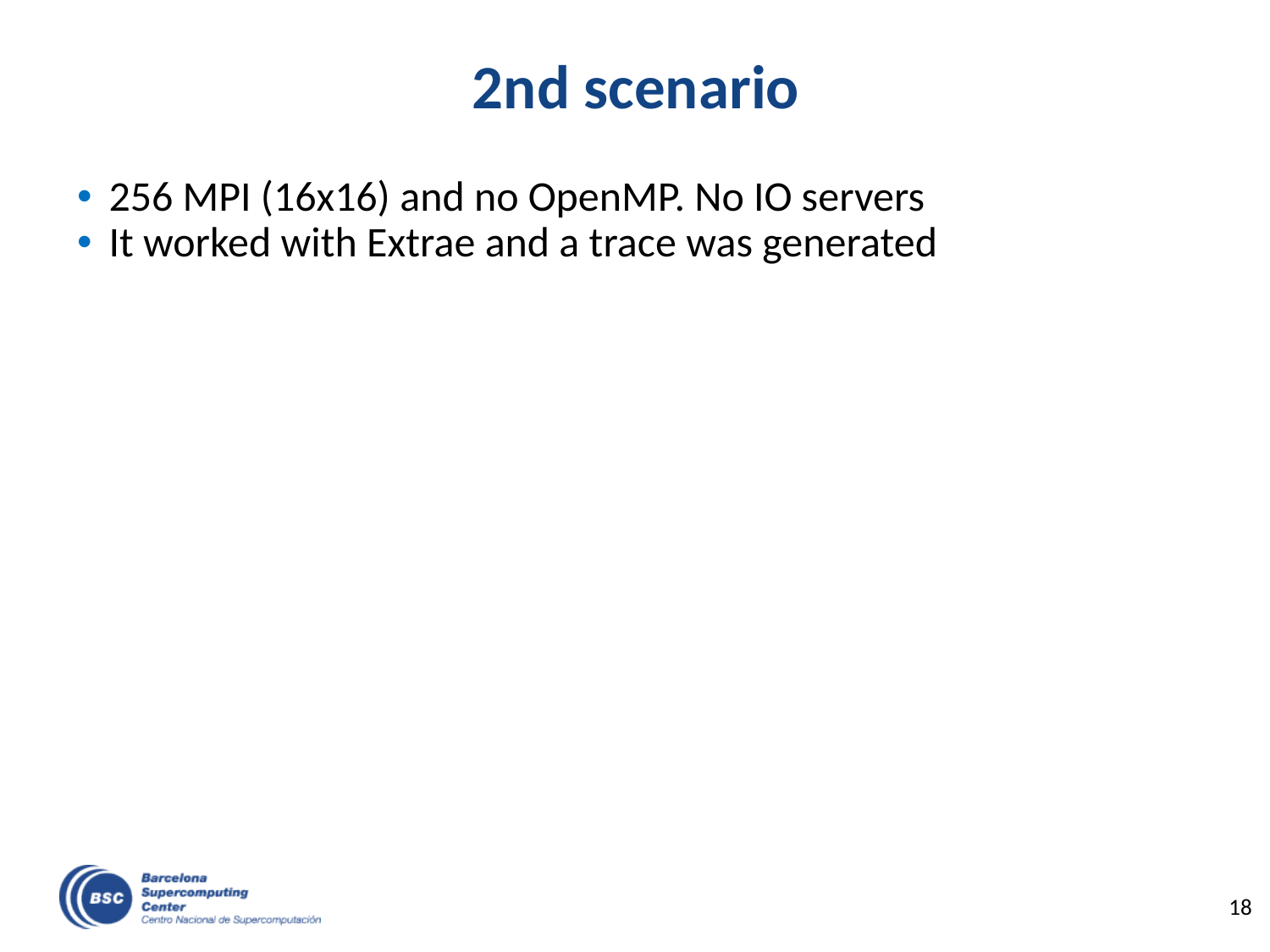

# 2nd scenario
256 MPI (16x16) and no OpenMP. No IO servers
It worked with Extrae and a trace was generated
18